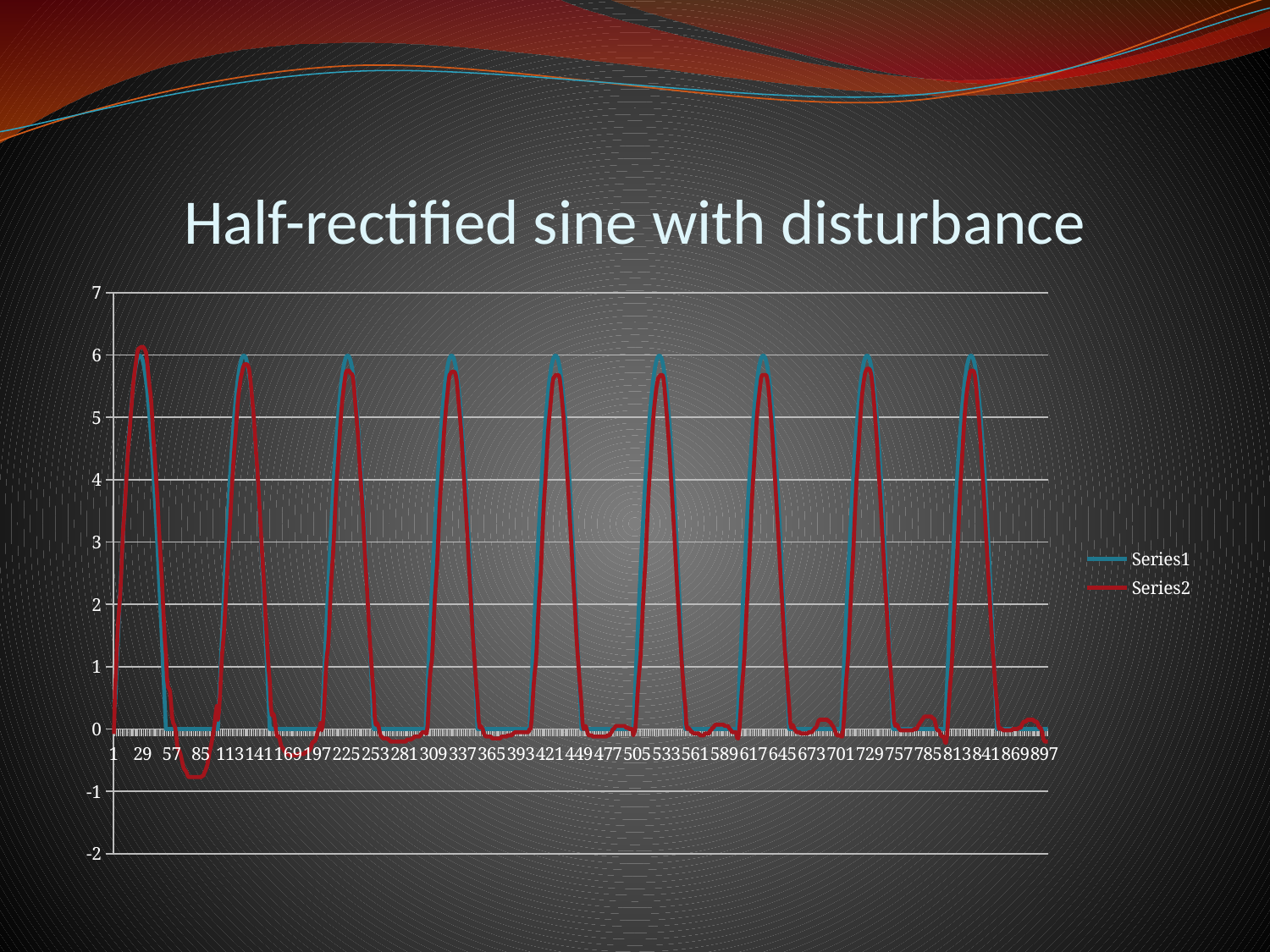

# Half-rectified sine with disturbance

### Chart

| Category |  |  |
|---|---|---|